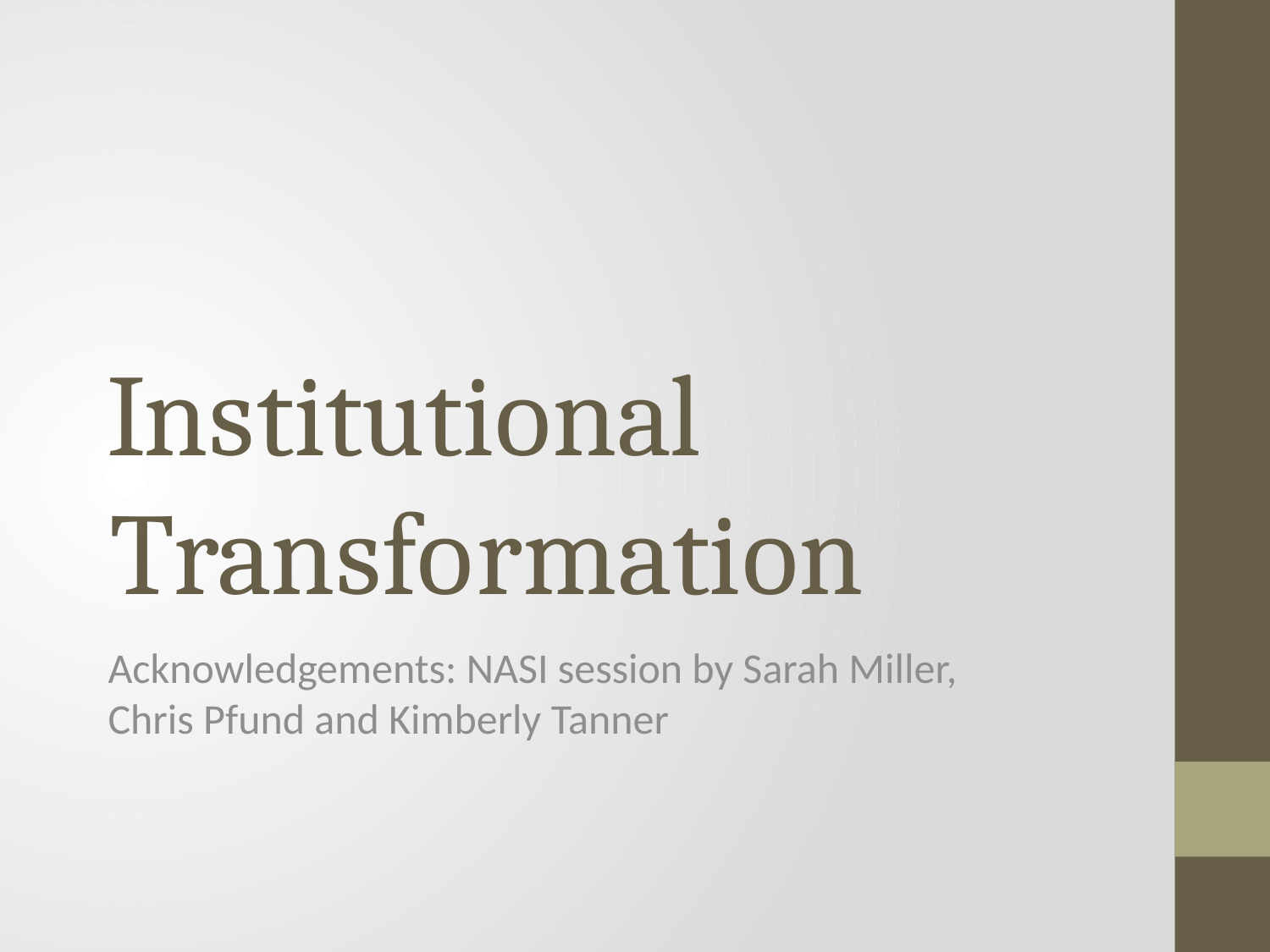

# Institutional Transformation
Acknowledgements: NASI session by Sarah Miller, Chris Pfund and Kimberly Tanner